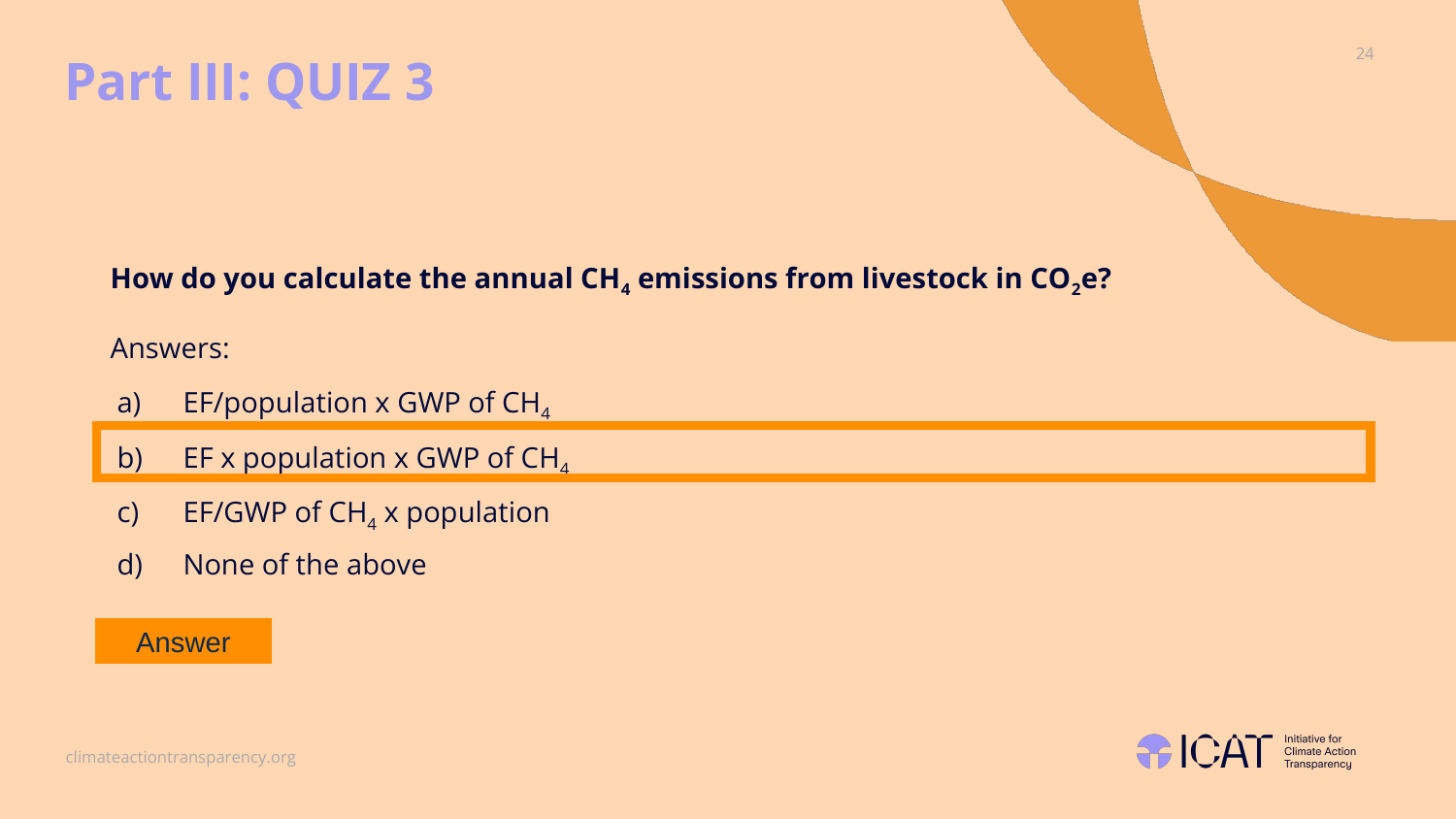

# Part III: QUIZ 3
How do you calculate the annual CH4 emissions from livestock in CO2e?
Answers:
EF/population x GWP of CH4
EF x population x GWP of CH4
EF/GWP of CH4 x population
None of the above

Answer